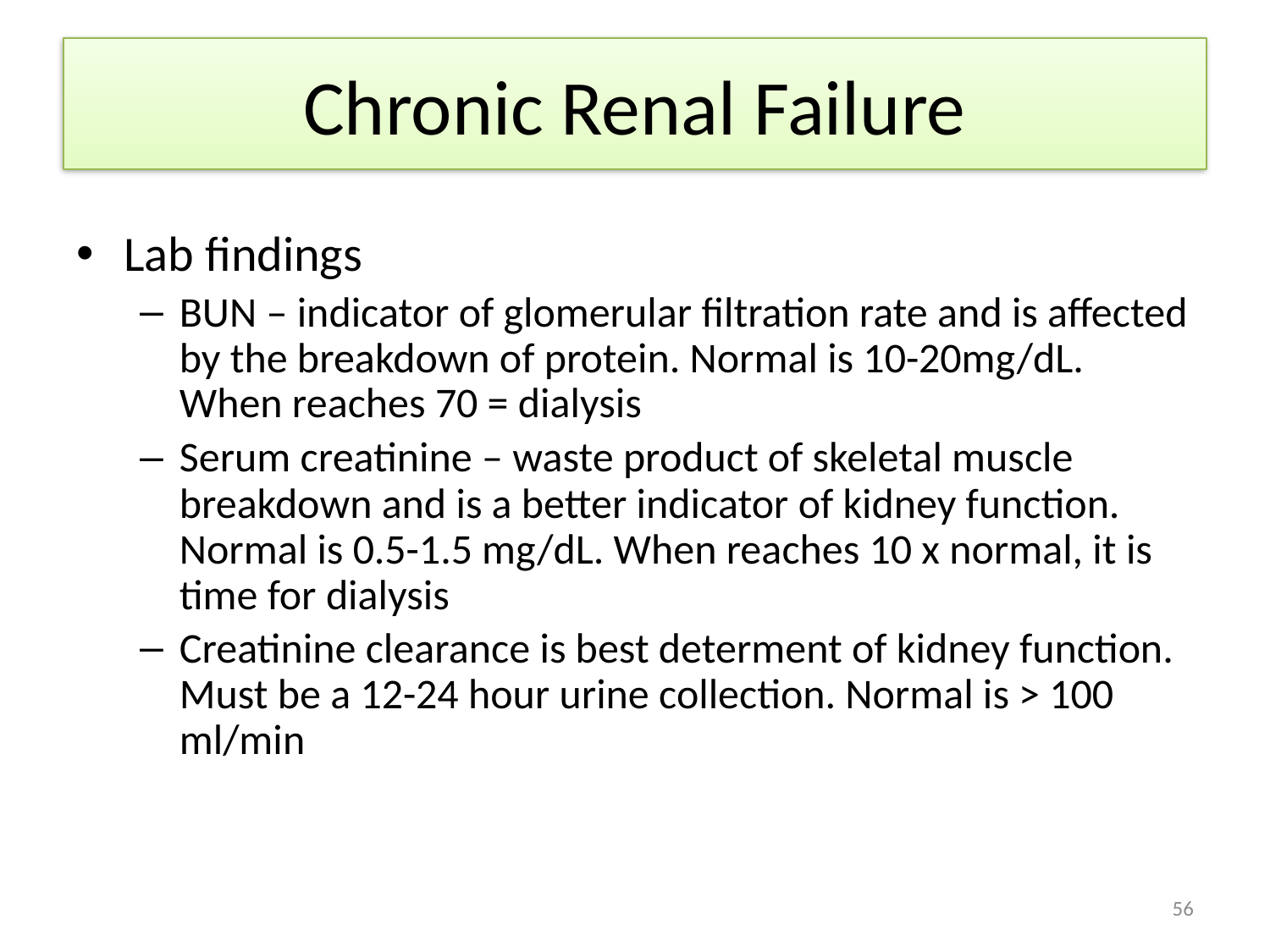

# Chronic Renal Failure
Lab findings
BUN – indicator of glomerular filtration rate and is affected by the breakdown of protein. Normal is 10-20mg/dL. When reaches 70 = dialysis
Serum creatinine – waste product of skeletal muscle breakdown and is a better indicator of kidney function. Normal is 0.5-1.5 mg/dL. When reaches 10 x normal, it is time for dialysis
Creatinine clearance is best determent of kidney function. Must be a 12-24 hour urine collection. Normal is > 100 ml/min
56